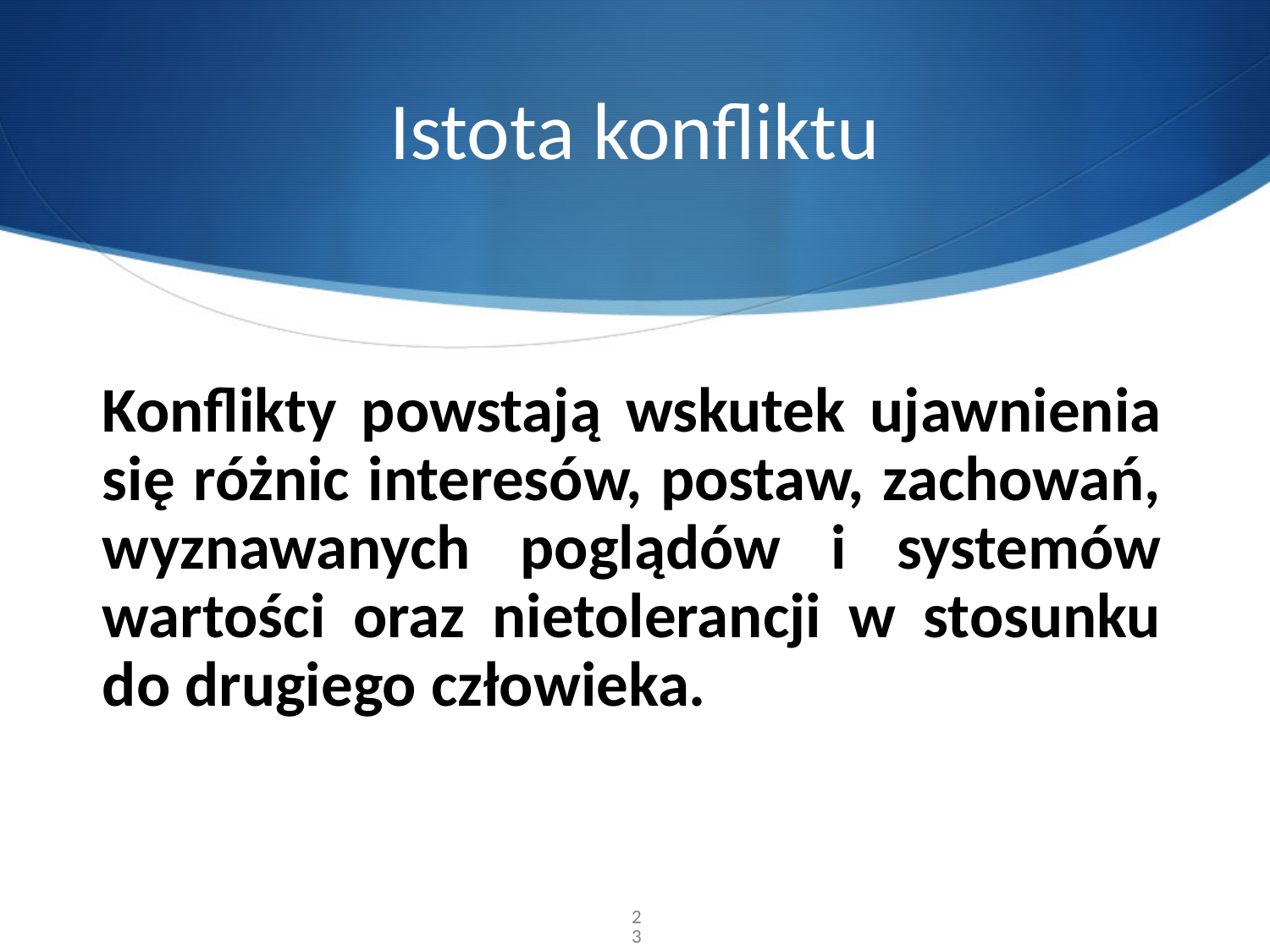

# Istota konfliktu
Konflikty powstają wskutek ujawnienia się różnic interesów, postaw, zachowań, wyznawanych poglądów i systemów wartości oraz nietolerancji w stosunku do drugiego człowieka.

23